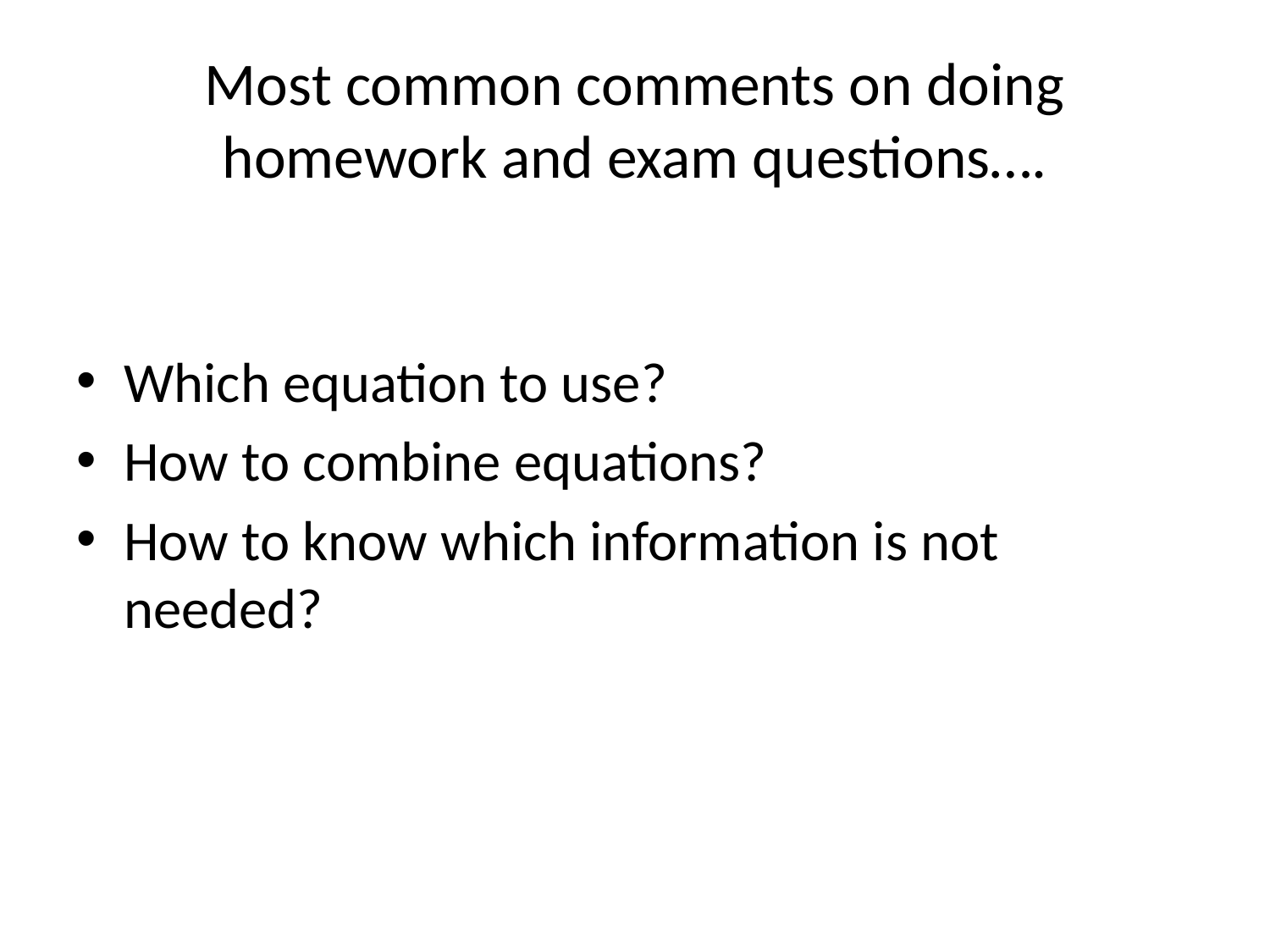

# Most common comments on doing homework and exam questions….
Which equation to use?
How to combine equations?
How to know which information is not needed?